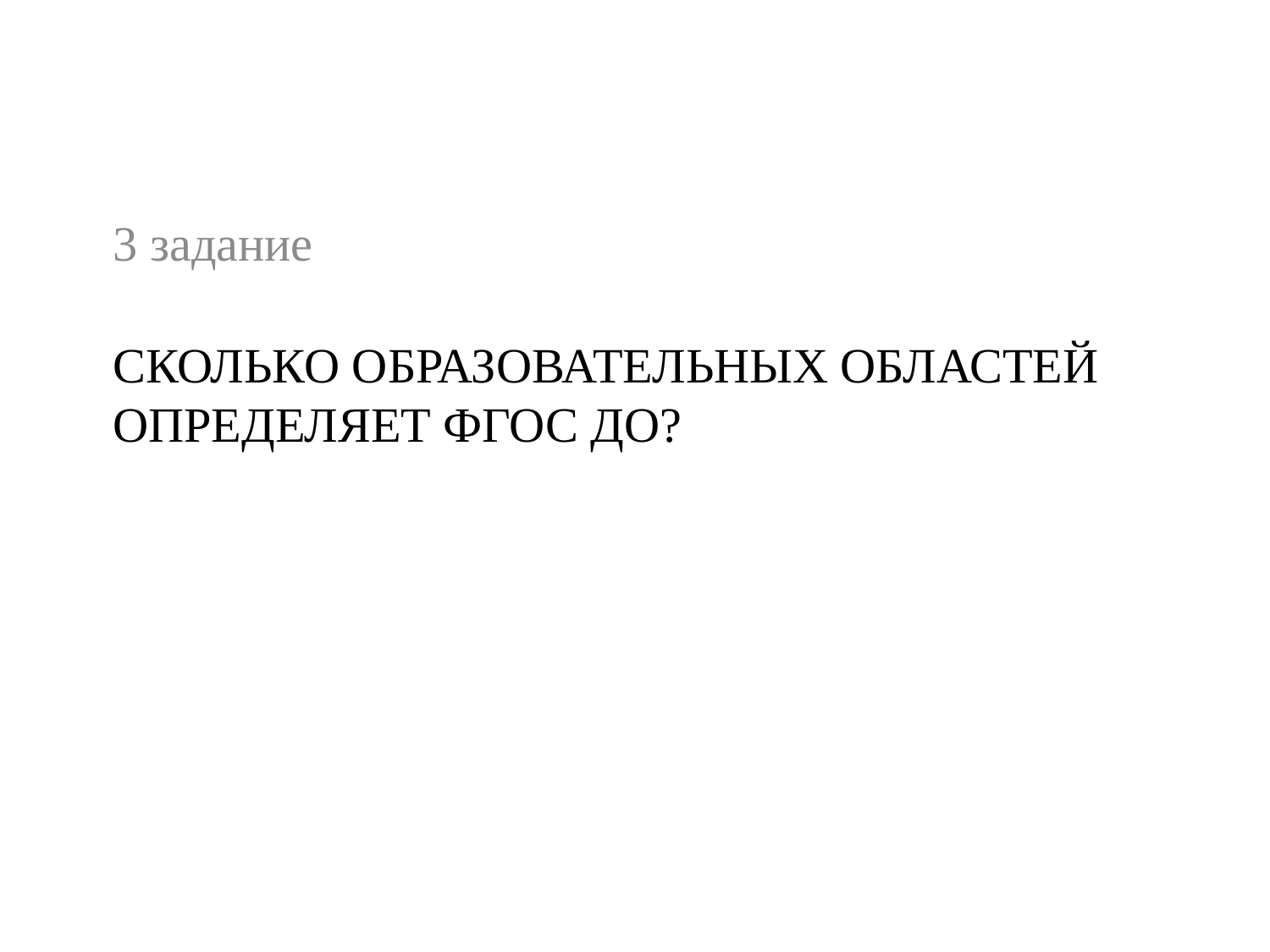

3 задание
# Сколько образовательных областей определяет ФГОС ДО?